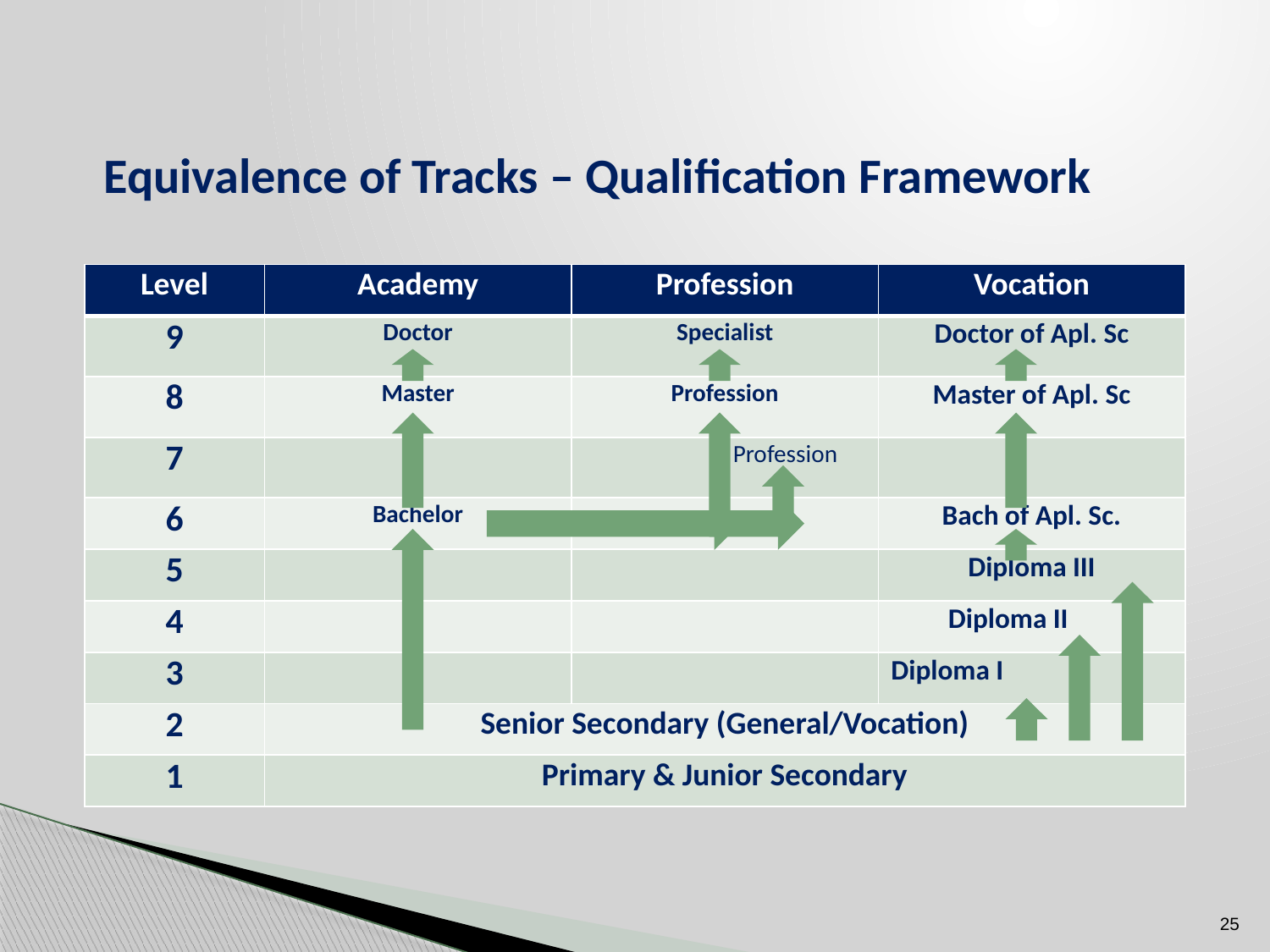

Equivalence of Tracks – Qualification Framework
| Level | Academy | Profession | Vocation |
| --- | --- | --- | --- |
| 9 | Doctor | Specialist | Doctor of Apl. Sc |
| 8 | Master | Profession | Master of Apl. Sc |
| 7 |  | Profession |  |
| 6 | Bachelor |  | Bach of Apl. Sc. |
| 5 |  |  | Diploma III |
| 4 |  |  | Diploma II |
| 3 |  |  | Diploma I |
| 2 | Senior Secondary (General/Vocation) |  |  |
| 1 | Primary & Junior Secondary |  |  |

25